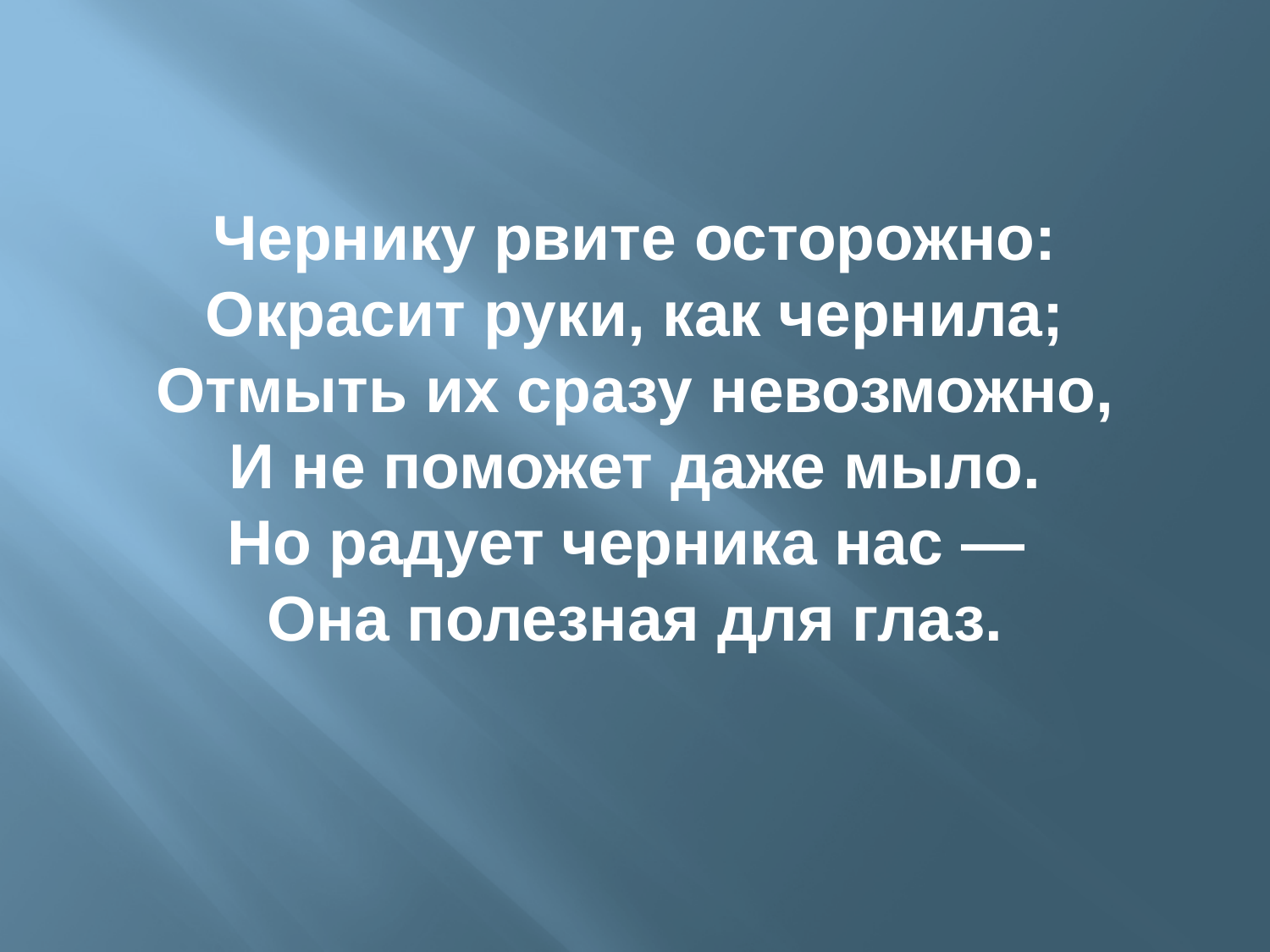

# Чернику рвите осторожно:  Окрасит руки, как чернила;  Отмыть их сразу невозможно,  И не поможет даже мыло.   Но радует черника нас —   Она полезная для глаз.